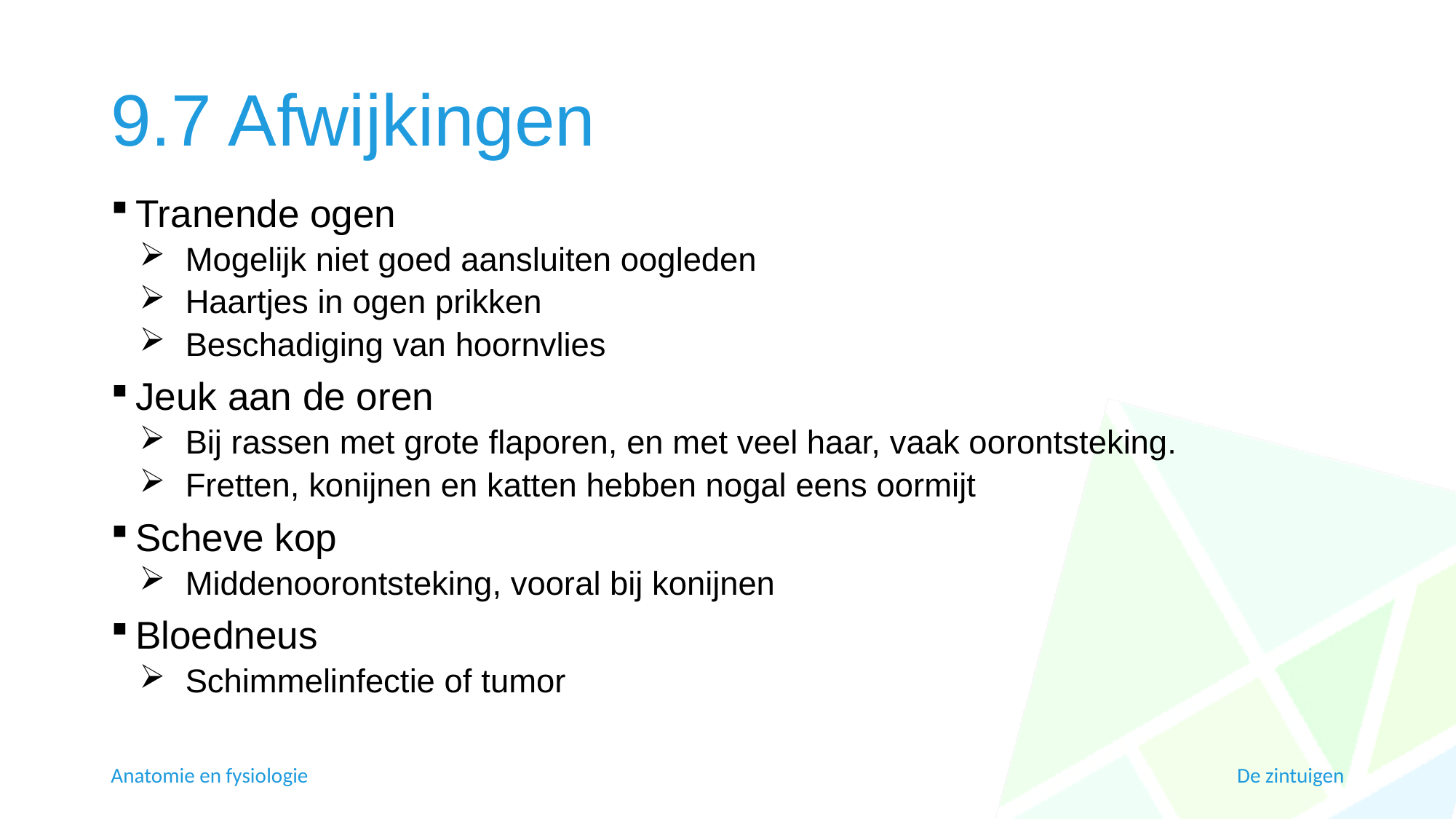

# 9.7 Afwijkingen
Tranende ogen
Mogelijk niet goed aansluiten oogleden
Haartjes in ogen prikken
Beschadiging van hoornvlies
Jeuk aan de oren
Bij rassen met grote flaporen, en met veel haar, vaak oorontsteking.
Fretten, konijnen en katten hebben nogal eens oormijt
Scheve kop
Middenoorontsteking, vooral bij konijnen
Bloedneus
Schimmelinfectie of tumor
Anatomie en fysiologie
De zintuigen